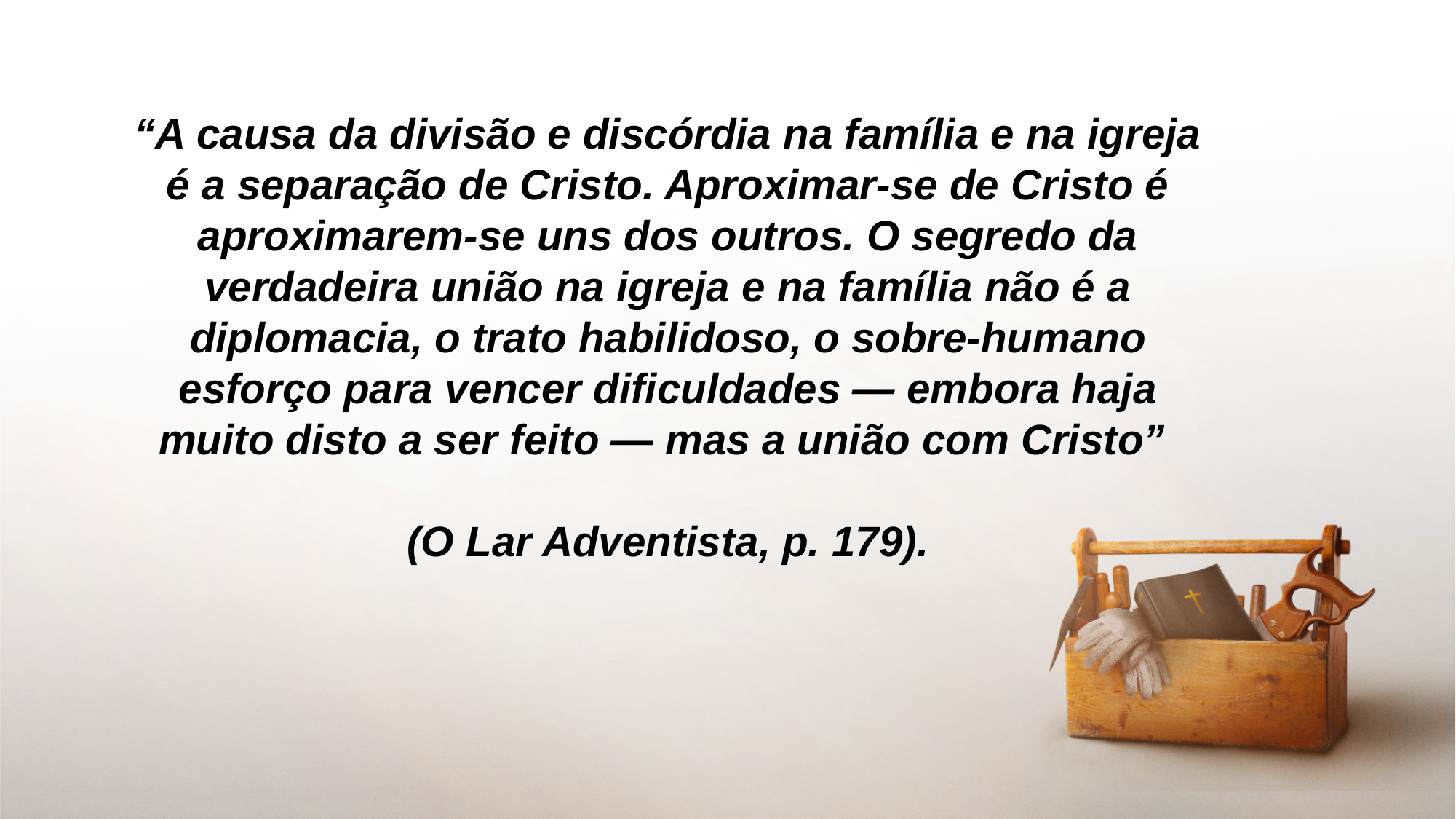

“A causa da divisão e discórdia na família e na igreja é a separação de Cristo. Aproximar-se de Cristo é aproximarem-se uns dos outros. O segredo da verdadeira união na igreja e na família não é a diplomacia, o trato habilidoso, o sobre-humano esforço para vencer dificuldades — embora haja muito disto a ser feito — mas a união com Cristo”

(O Lar Adventista, p. 179).